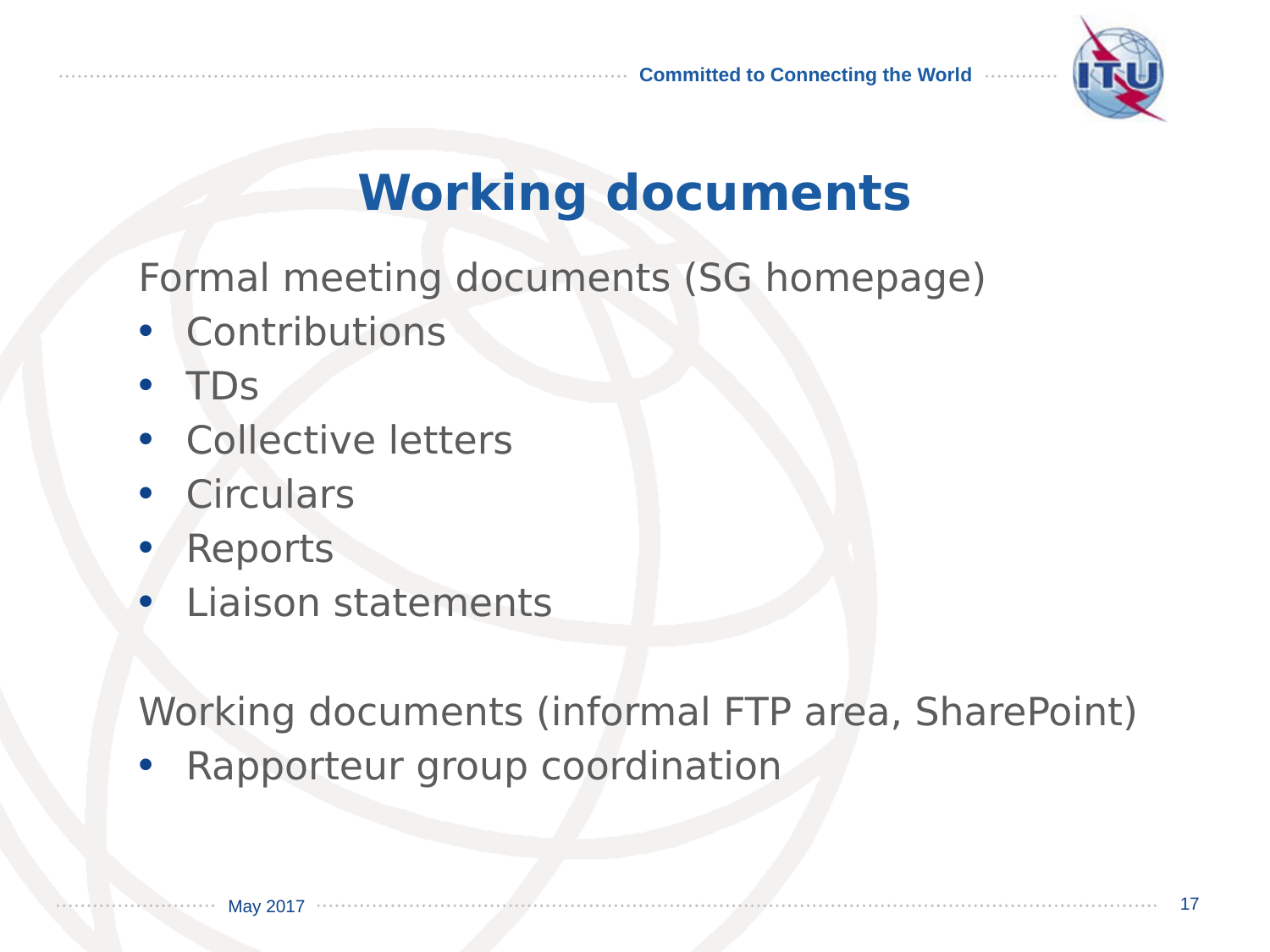

# Working documents
Formal meeting documents (SG homepage)
Contributions
TDs
Collective letters
Circulars
Reports
Liaison statements

Working documents (informal FTP area, SharePoint)
Rapporteur group coordination
17